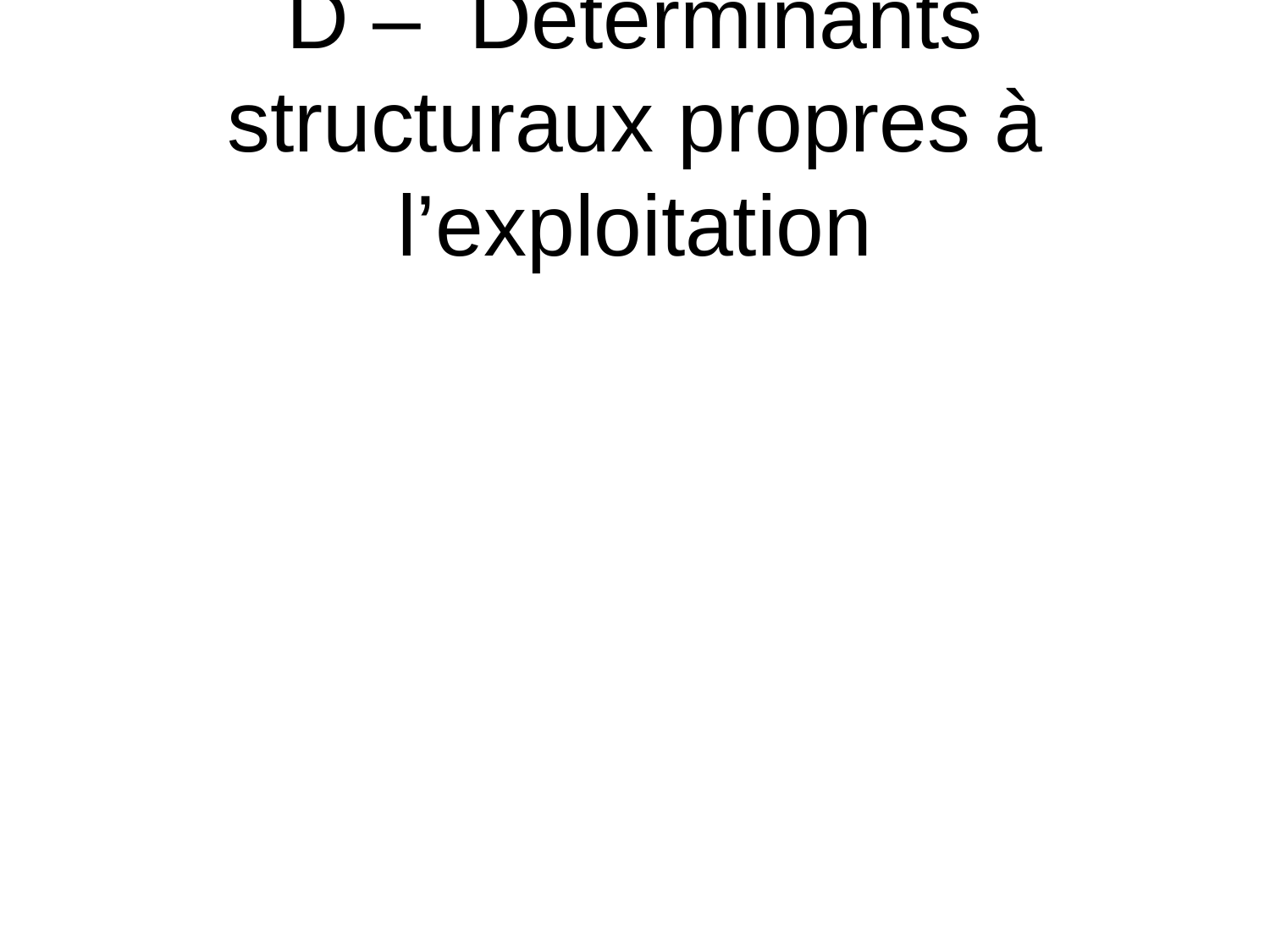

D –  Déterminants structuraux propres à l’exploitation